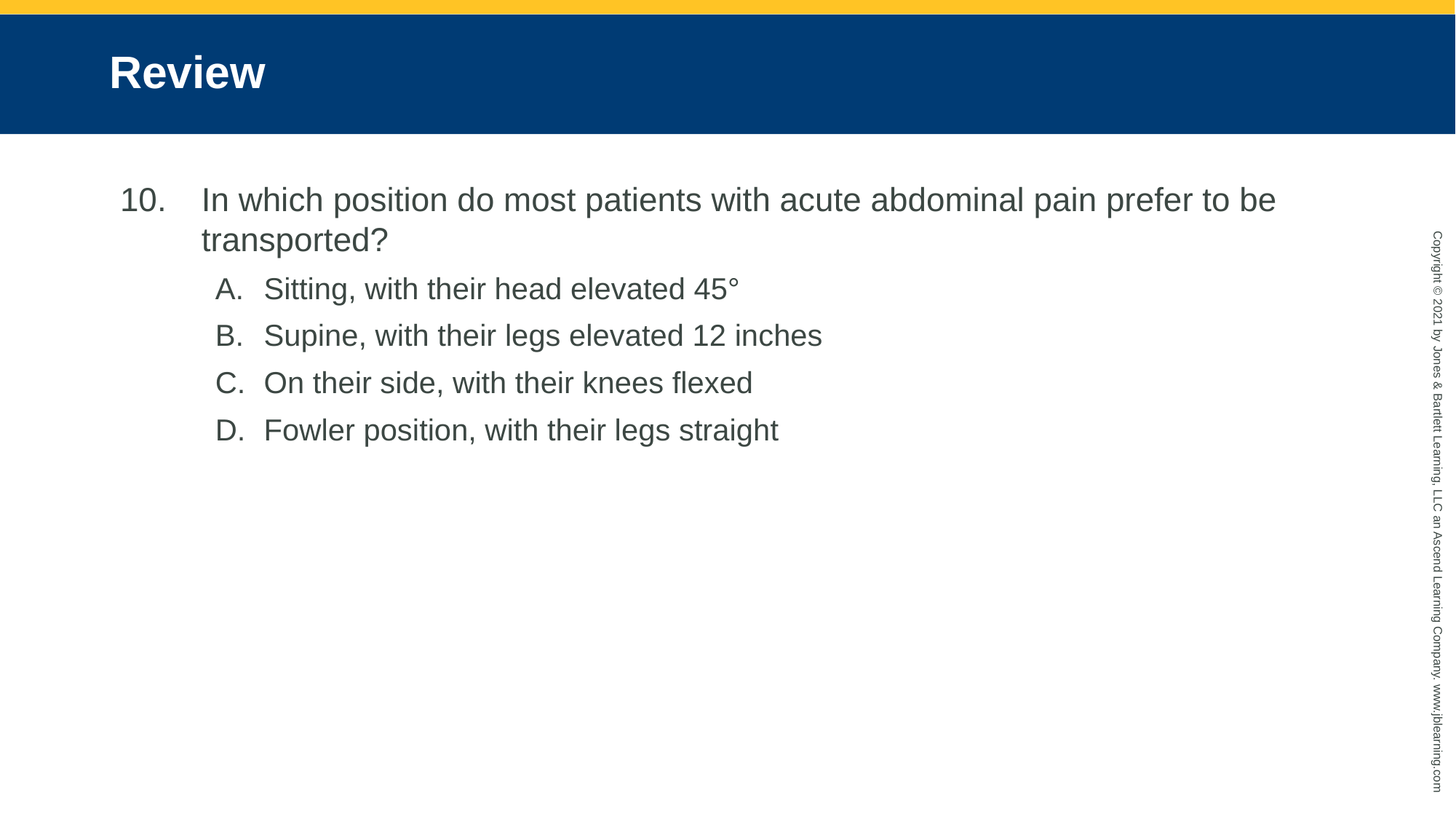

# Review
In which position do most patients with acute abdominal pain prefer to be transported?
Sitting, with their head elevated 45°
Supine, with their legs elevated 12 inches
On their side, with their knees flexed
Fowler position, with their legs straight